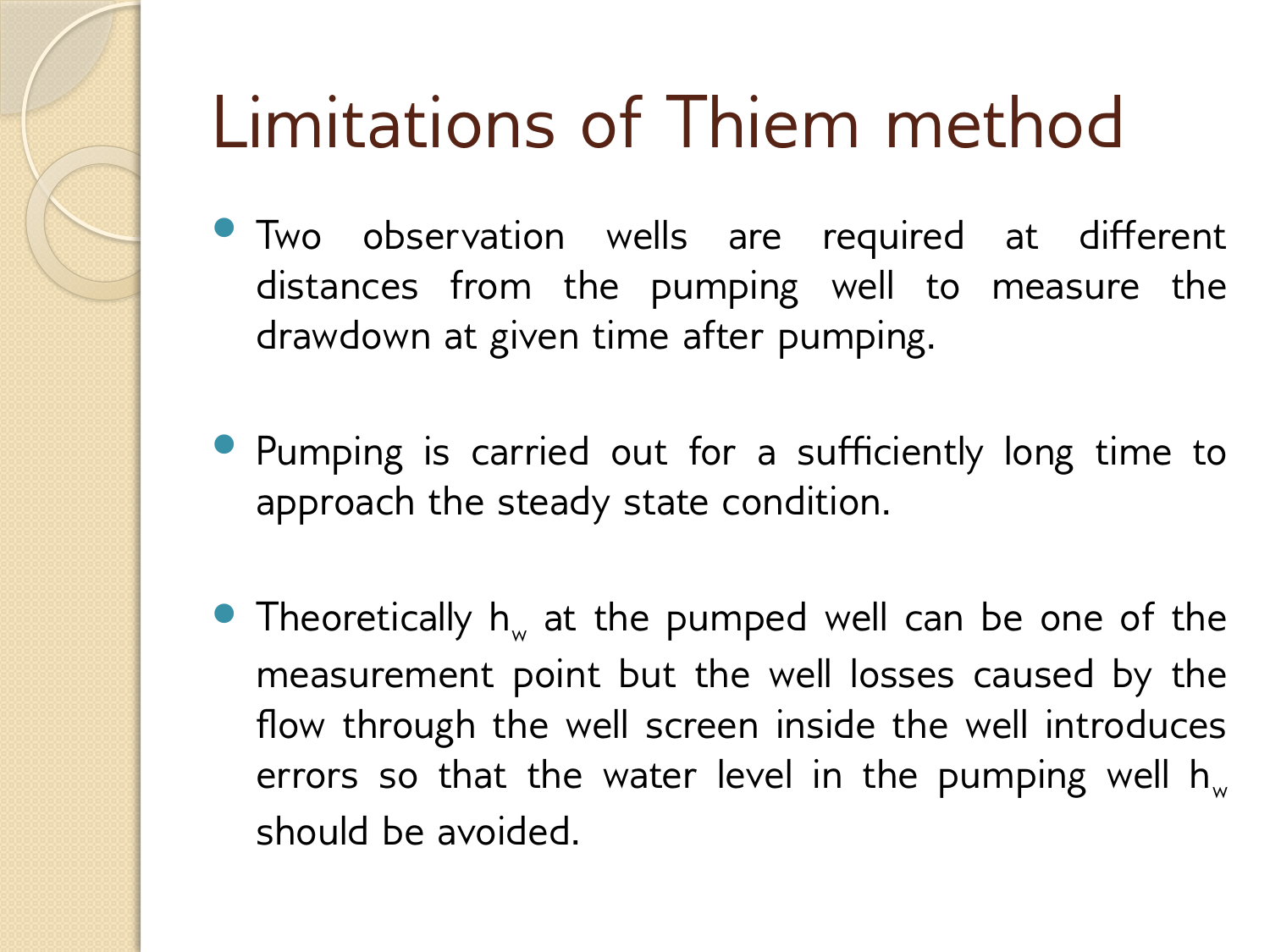

# Limitations of Thiem method
Two observation wells are required at different distances from the pumping well to measure the drawdown at given time after pumping.

Pumping is carried out for a sufficiently long time to approach the steady state condition.

Theoretically hw at the pumped well can be one of the measurement point but the well losses caused by the flow through the well screen inside the well introduces errors so that the water level in the pumping well hw should be avoided.